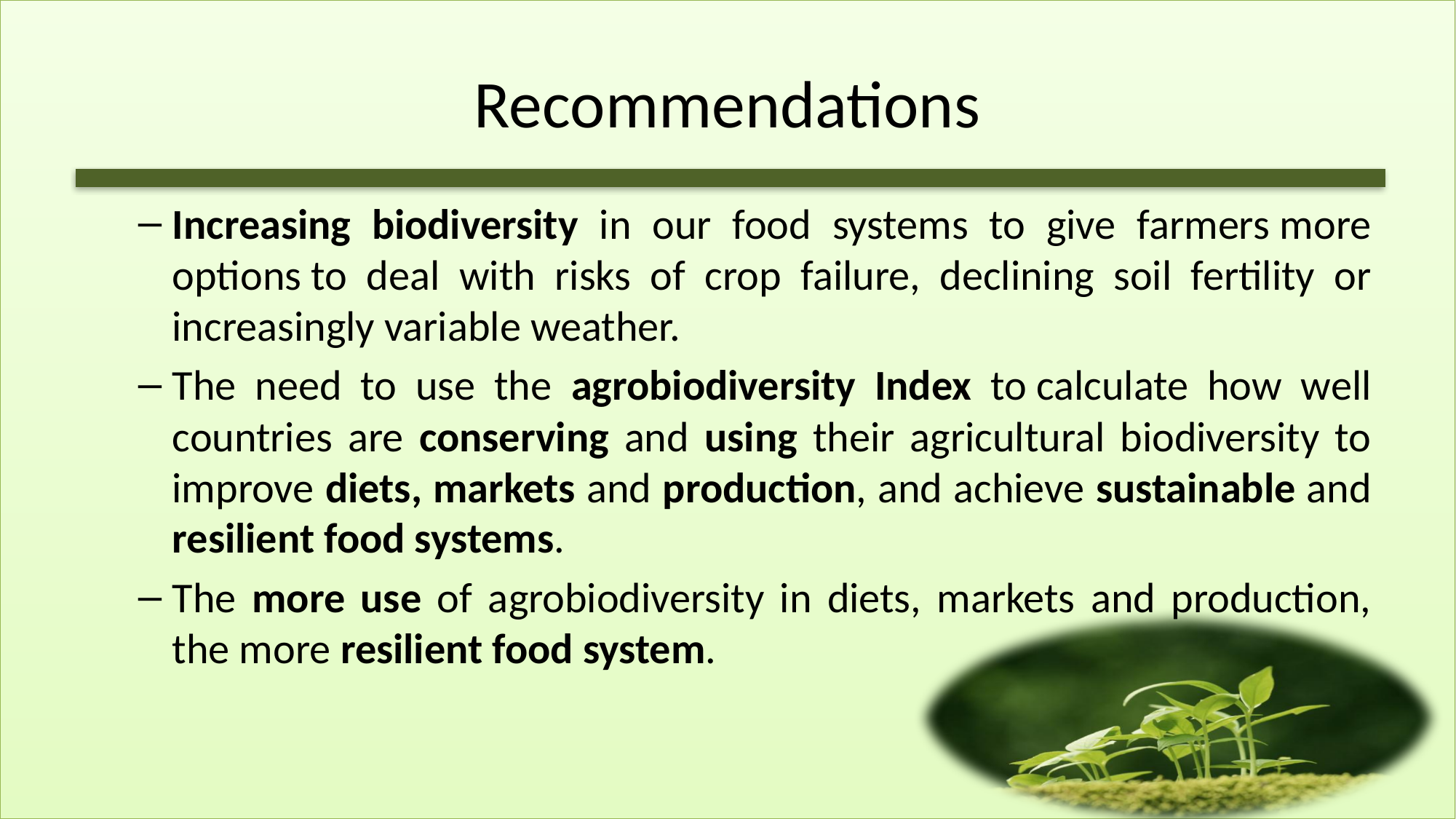

# Recommendations
Increasing biodiversity in our food systems to give farmers more options to deal with risks of crop failure, declining soil fertility or increasingly variable weather.
The need to use the agrobiodiversity Index to calculate how well countries are conserving and using their agricultural biodiversity to improve diets, markets and production, and achieve sustainable and resilient food systems.
The more use of agrobiodiversity in diets, markets and production, the more resilient food system.